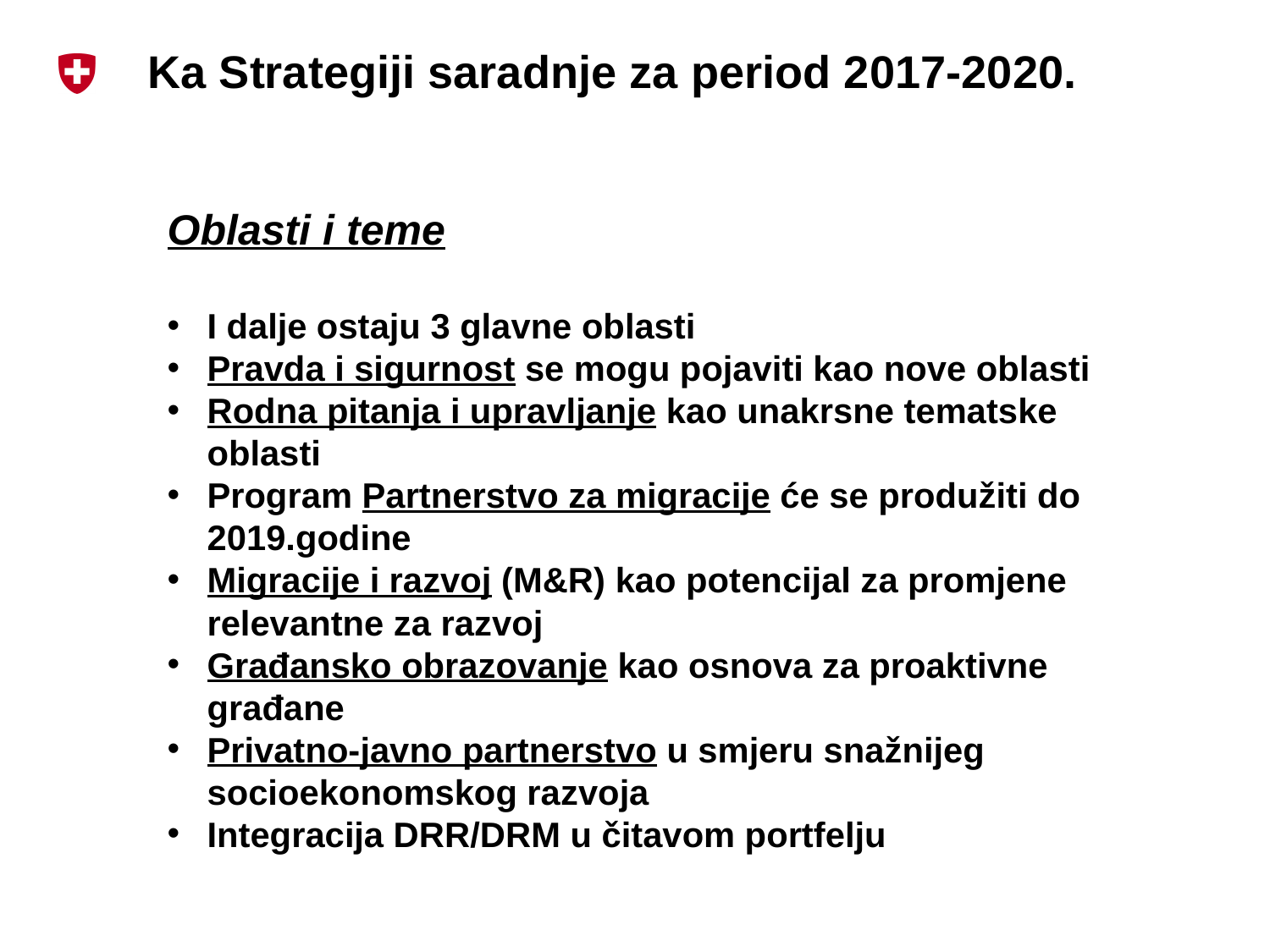

# Ka Strategiji saradnje za period 2017-2020.
Oblasti i teme

I dalje ostaju 3 glavne oblasti
Pravda i sigurnost se mogu pojaviti kao nove oblasti
Rodna pitanja i upravljanje kao unakrsne tematske oblasti
Program Partnerstvo za migracije će se produžiti do  2019.godine
Migracije i razvoj (M&R) kao potencijal za promjene relevantne za razvoj
Građansko obrazovanje kao osnova za proaktivne građane
Privatno-javno partnerstvo u smjeru snažnijeg socioekonomskog razvoja
Integracija DRR/DRM u čitavom portfelju